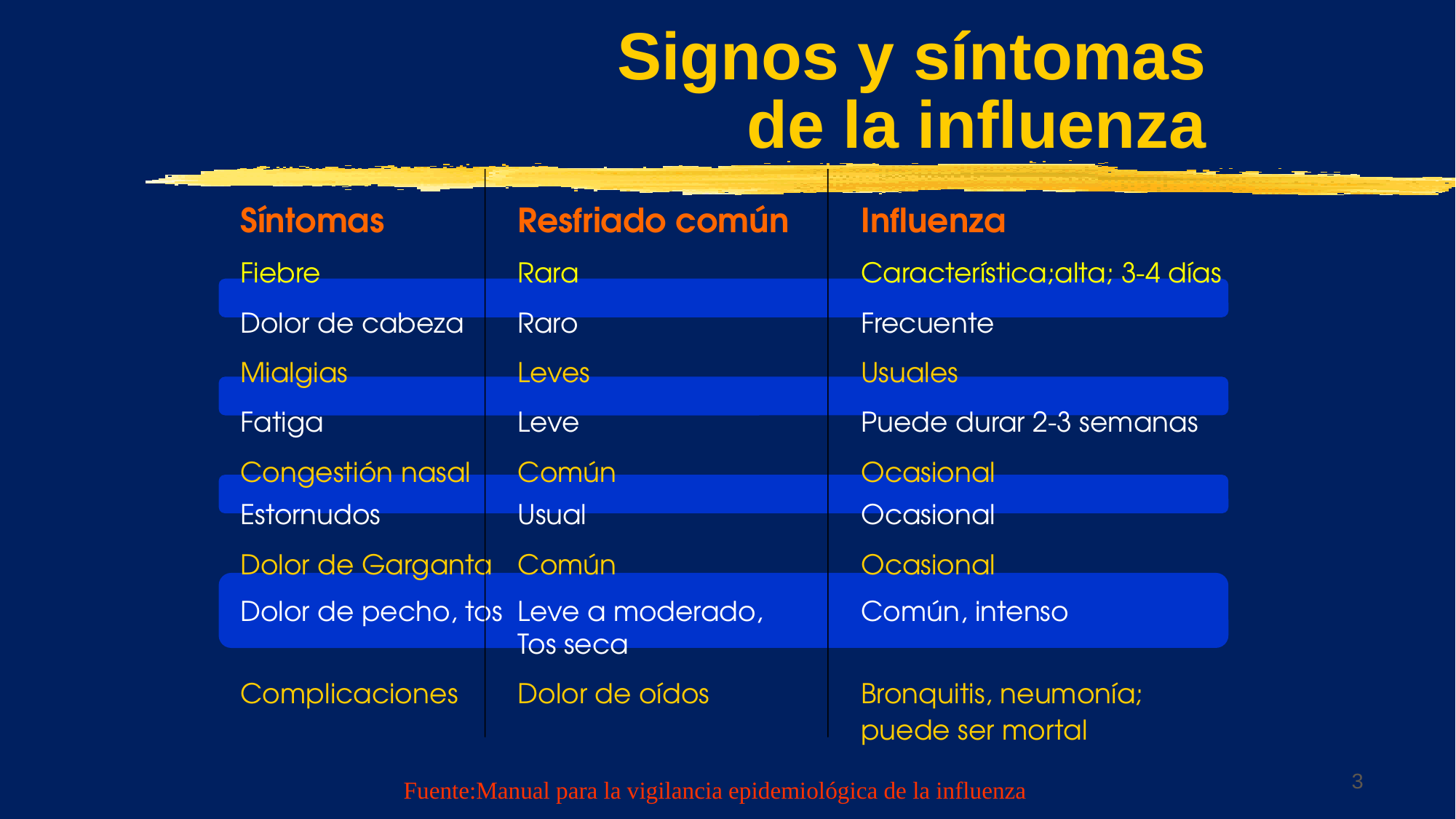

Signos y síntomas
de la influenza

Síntomas	Resfriado común	Influenza
Fiebre	Rara	Característica;alta; 3-4 días
Dolor de cabeza	Raro	Frecuente
Mialgias	Leves	Usuales
Fatiga	Leve	Puede durar 2-3 semanas
Congestión nasal	Común	Ocasional
Estornudos	Usual	Ocasional
Dolor de Garganta	Común	Ocasional
Dolor de pecho, tos	Leve a moderado,	Común, intenso
	Tos seca
Complicaciones	Dolor de oídos	Bronquitis, neumonía;
		puede ser mortal

3
Fuente:Manual para la vigilancia epidemiológica de la influenza